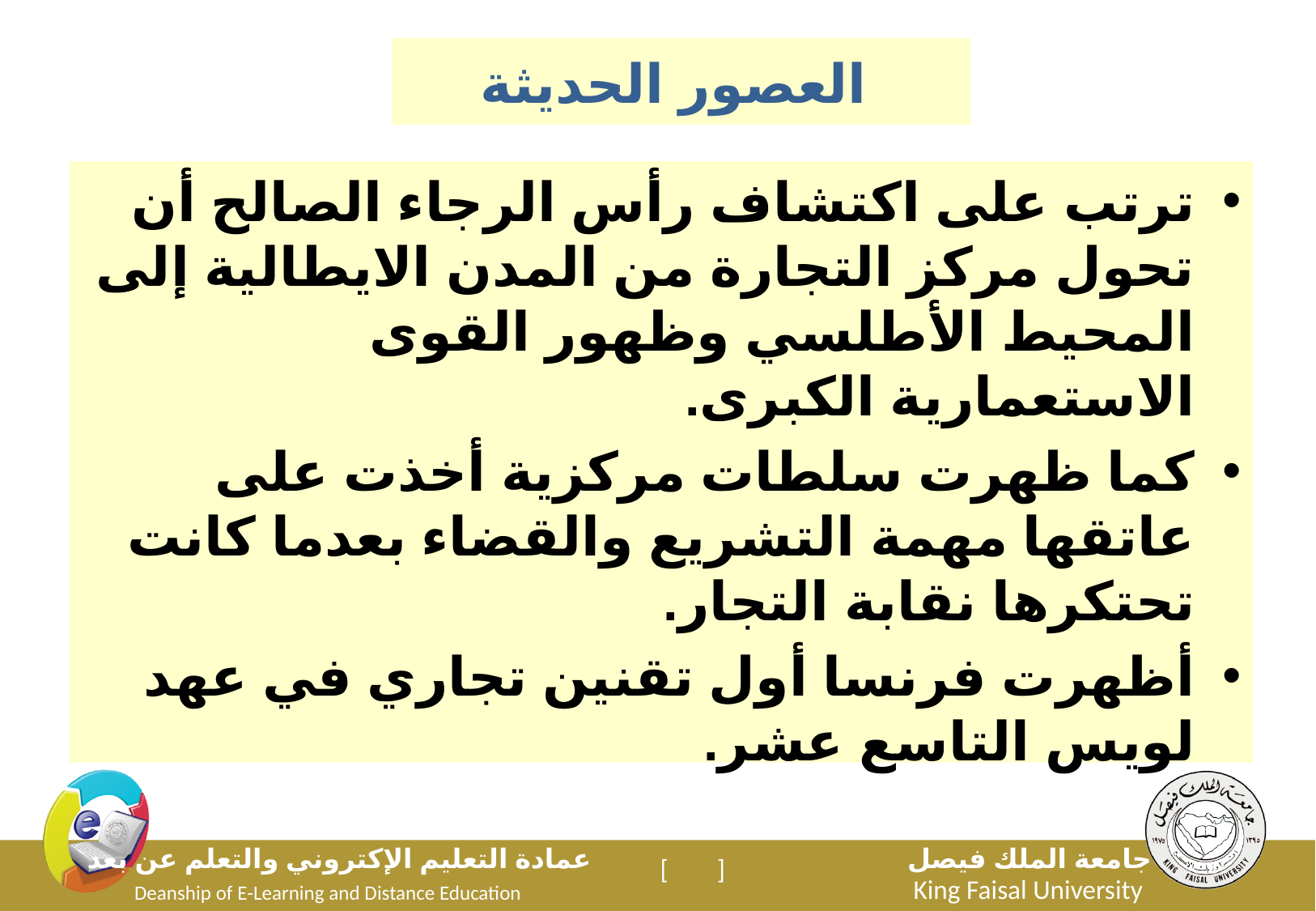

العصور الحديثة
ترتب على اكتشاف رأس الرجاء الصالح أن تحول مركز التجارة من المدن الايطالية إلى المحيط الأطلسي وظهور القوى الاستعمارية الكبرى.
كما ظهرت سلطات مركزية أخذت على عاتقها مهمة التشريع والقضاء بعدما كانت تحتكرها نقابة التجار.
أظهرت فرنسا أول تقنين تجاري في عهد لويس التاسع عشر.